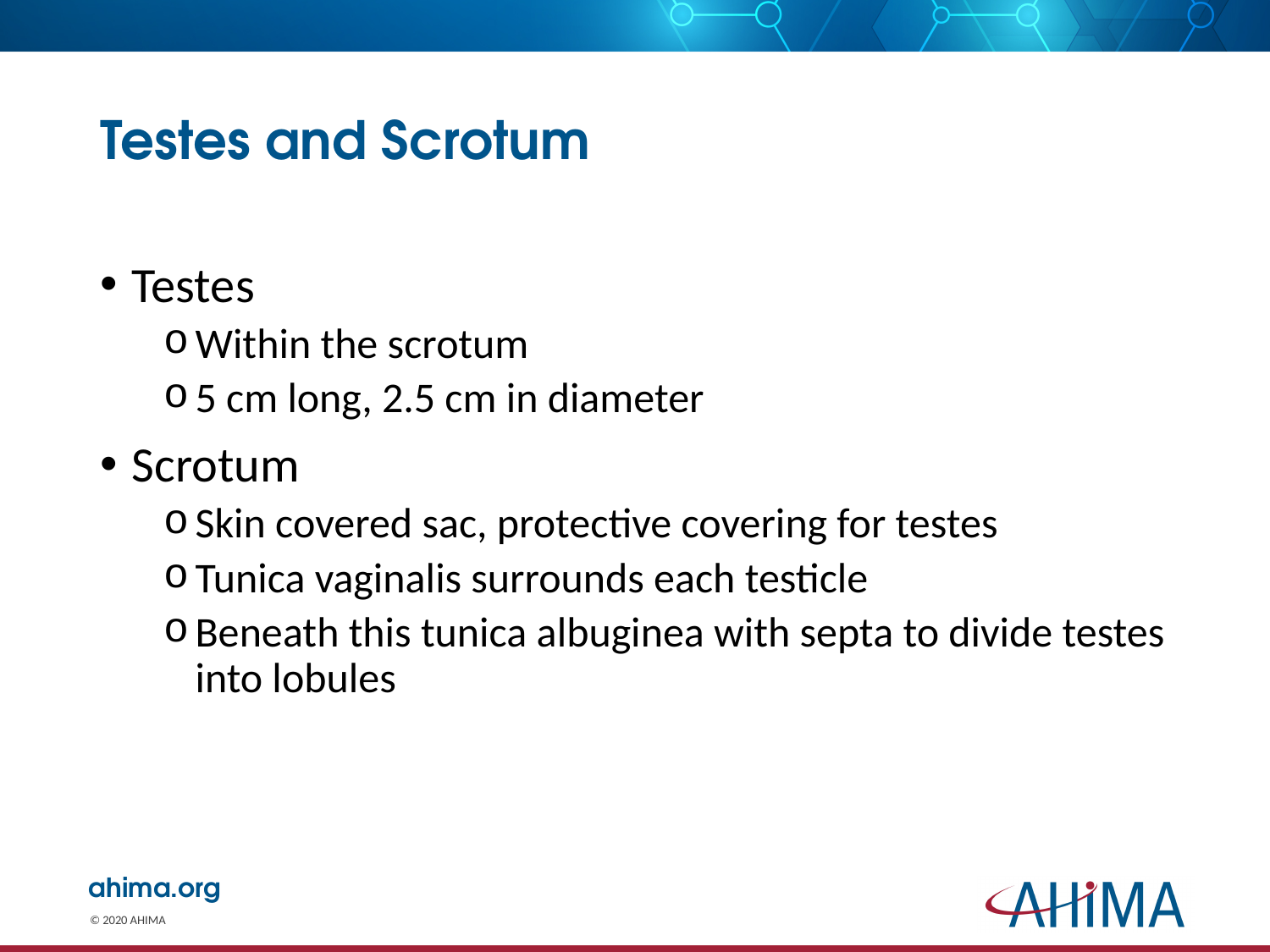

# Testes and Scrotum
Testes
Within the scrotum
5 cm long, 2.5 cm in diameter
Scrotum
Skin covered sac, protective covering for testes
Tunica vaginalis surrounds each testicle
Beneath this tunica albuginea with septa to divide testes into lobules